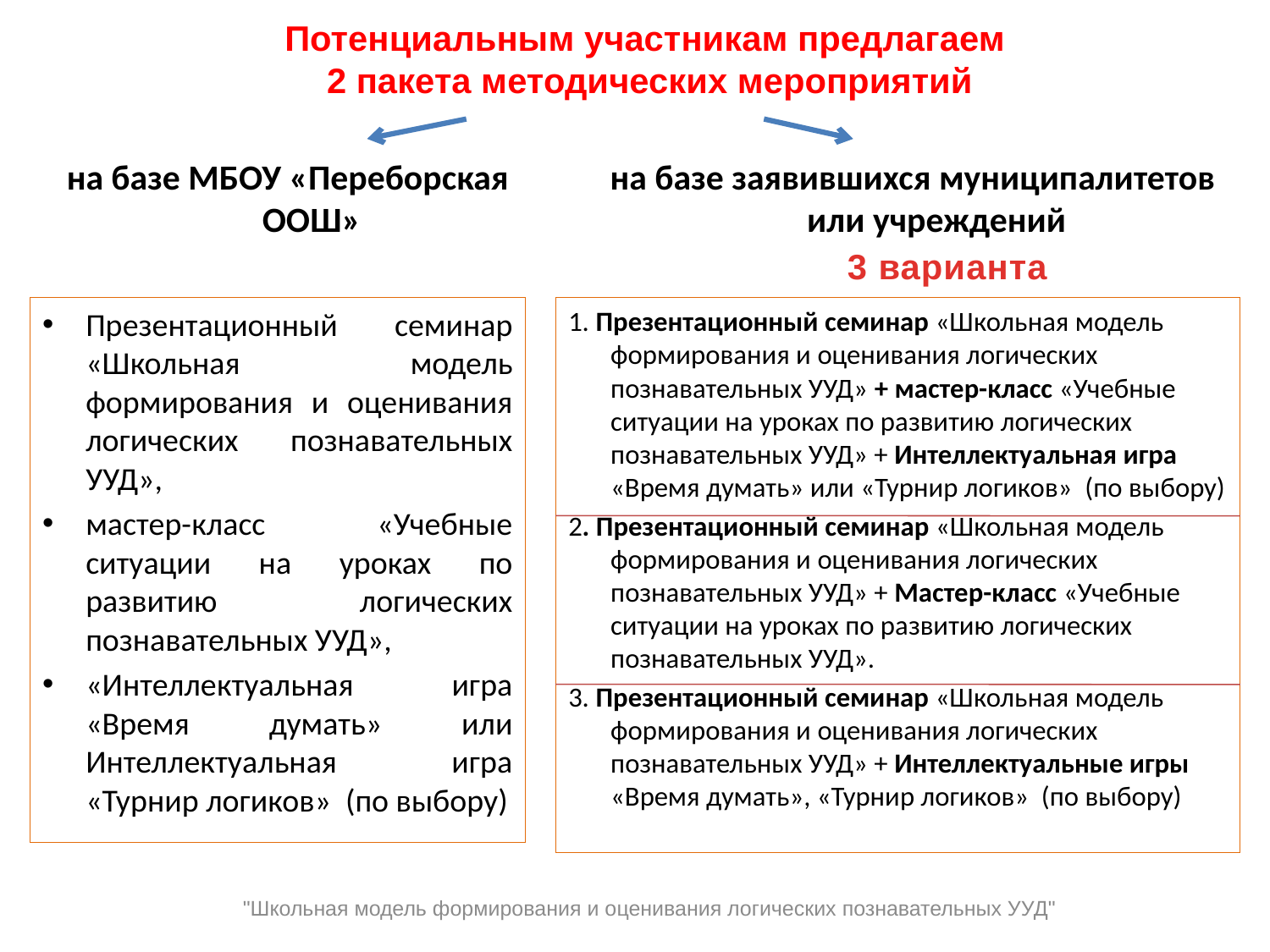

Потенциальным участникам предлагаем
 2 пакета методических мероприятий
на базе МБОУ «Переборская ООШ»
на базе заявившихся муниципалитетов или учреждений
3 варианта
Презентационный семинар «Школьная модель формирования и оценивания логических познавательных УУД»,
мастер-класс «Учебные ситуации на уроках по развитию логических познавательных УУД»,
«Интеллектуальная игра «Время думать» или Интеллектуальная игра «Турнир логиков»  (по выбору)
1. Презентационный семинар «Школьная модель формирования и оценивания логических познавательных УУД» + мастер-класс «Учебные ситуации на уроках по развитию логических познавательных УУД» + Интеллектуальная игра «Время думать» или «Турнир логиков»  (по выбору)
2. Презентационный семинар «Школьная модель формирования и оценивания логических познавательных УУД» + Мастер-класс «Учебные ситуации на уроках по развитию логических познавательных УУД».
3. Презентационный семинар «Школьная модель формирования и оценивания логических познавательных УУД» + Интеллектуальные игры «Время думать», «Турнир логиков»  (по выбору)
"Школьная модель формирования и оценивания логических познавательных УУД"